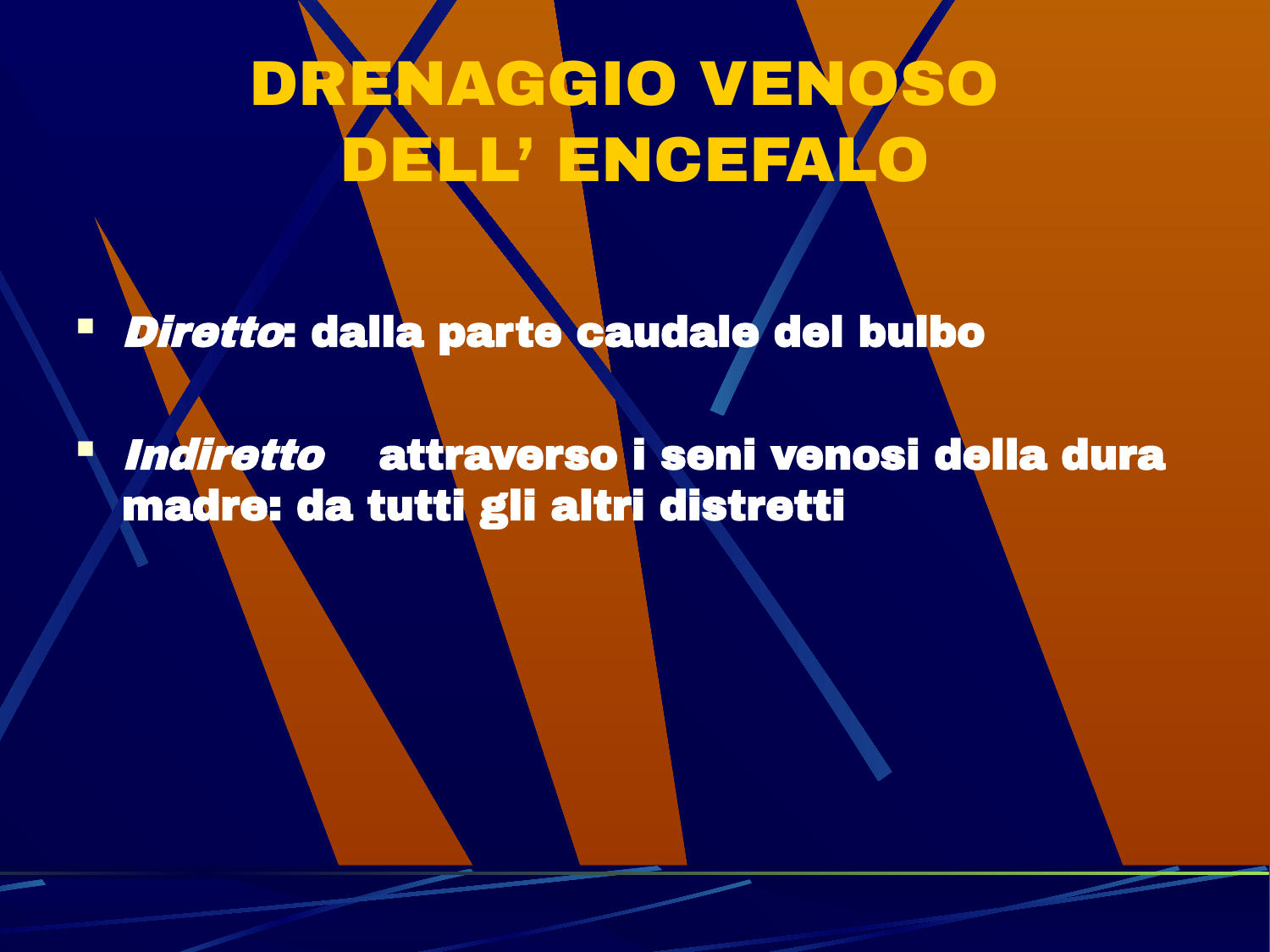

DRENAGGIO VENOSO
DELL’ ENCEFALO
Diretto: dalla parte caudale del bulbo

Indiretto    attraverso i seni venosi della dura madre: da tutti gli altri distretti